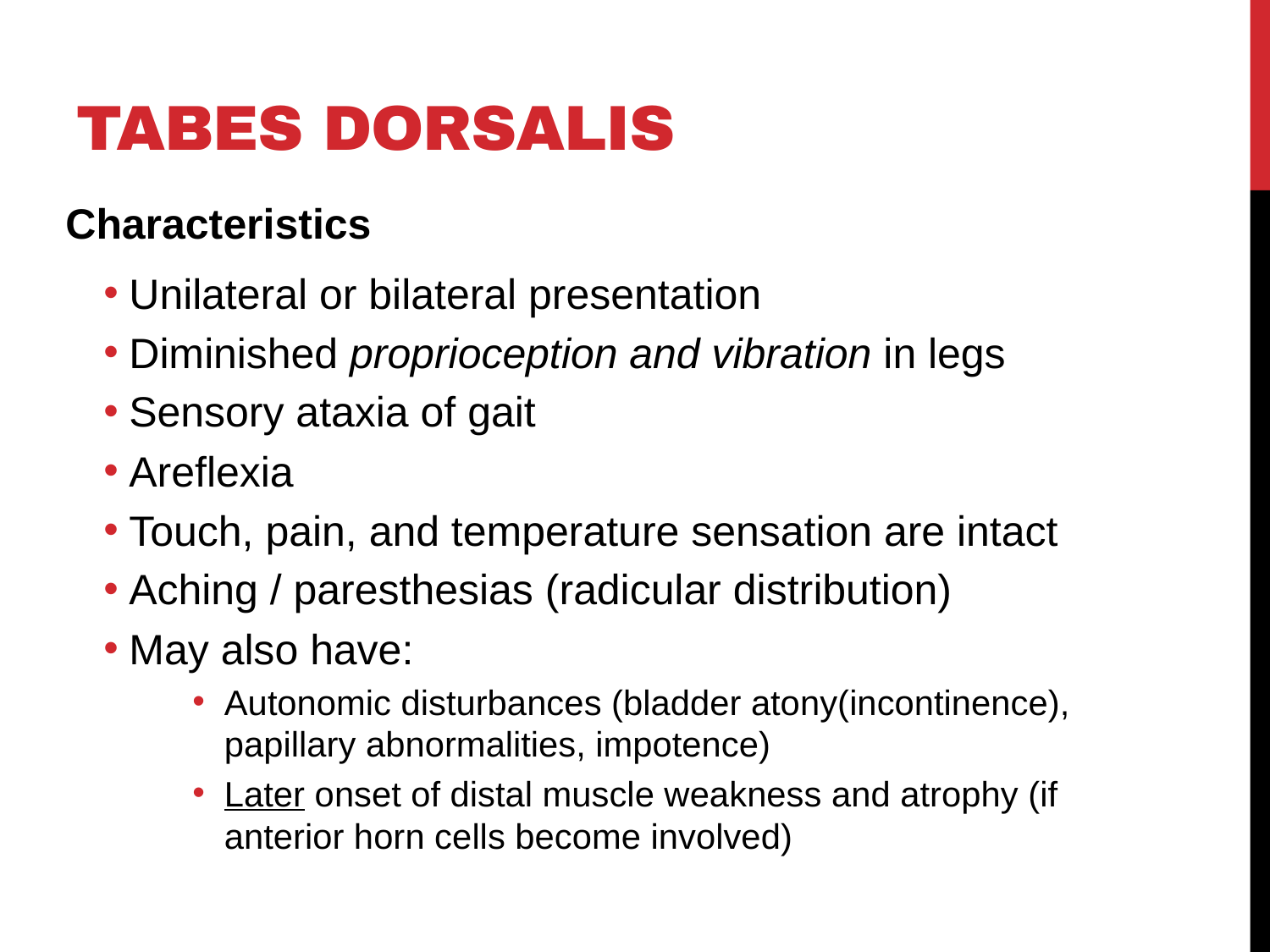

# Tabes Dorsalis
Characteristics
Unilateral or bilateral presentation
Diminished proprioception and vibration in legs
Sensory ataxia of gait
Areflexia
Touch, pain, and temperature sensation are intact
Aching / paresthesias (radicular distribution)
May also have:
Autonomic disturbances (bladder atony(incontinence), papillary abnormalities, impotence)
Later onset of distal muscle weakness and atrophy (if anterior horn cells become involved)